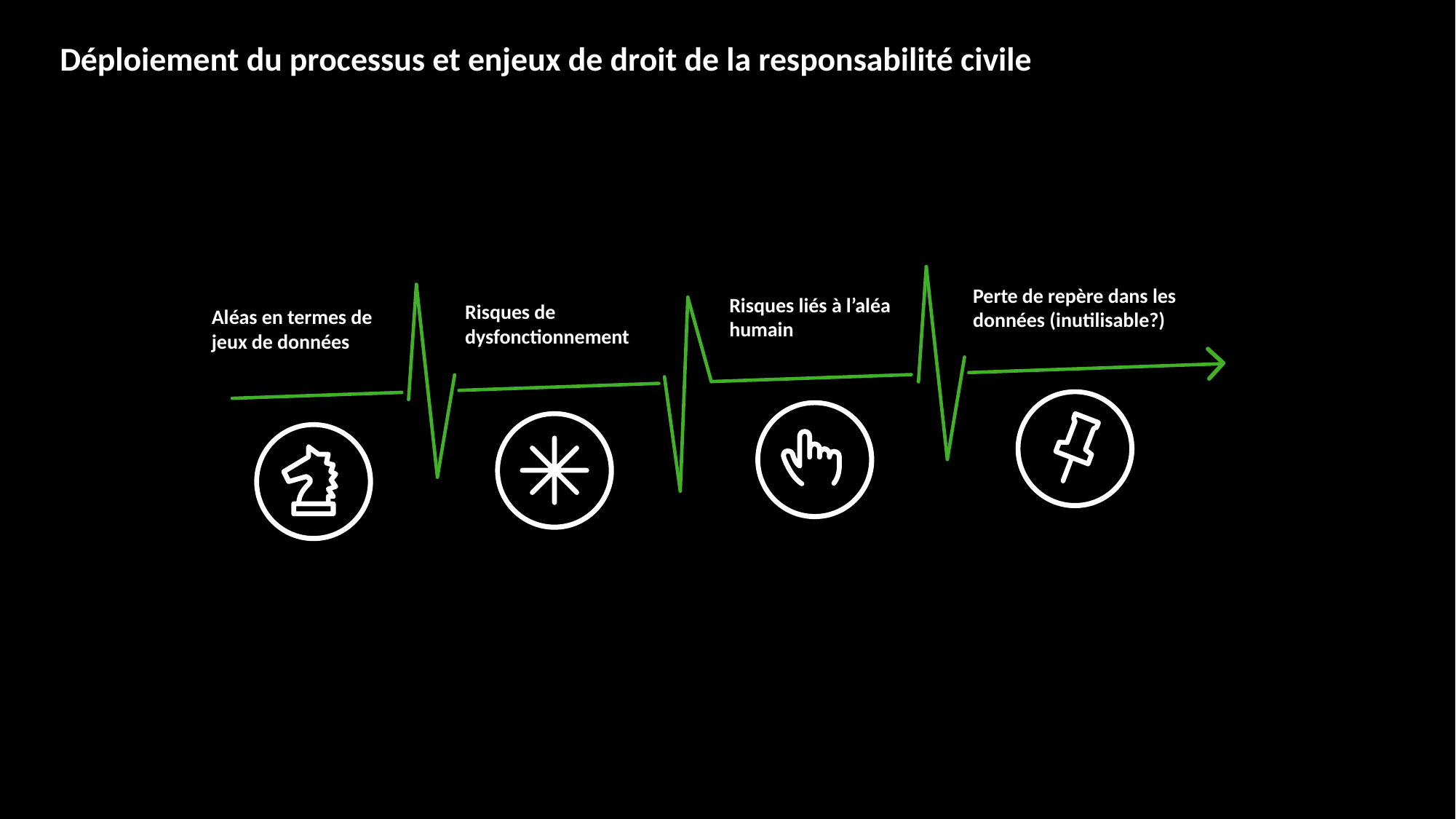

# Déploiement du processus et enjeux de droit de la responsabilité civile

Perte de repère dans les données (inutilisable?)

Risques liés à l’aléa humain
Risques de dysfonctionnement
Aléas en termes de jeux de données

7